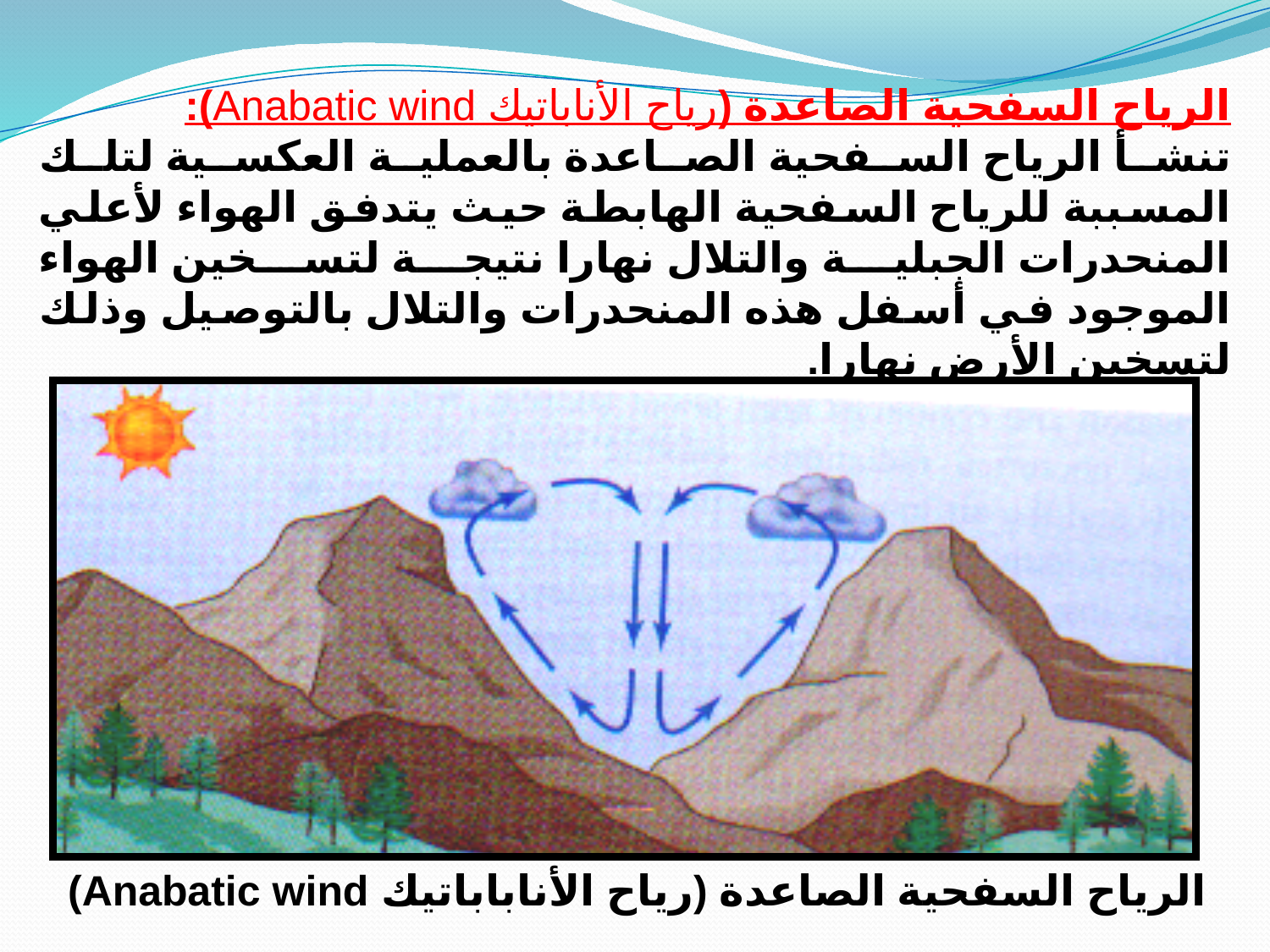

الرياح السفحية الصاعدة (رياح الأناباتيك Anabatic wind):
تنشأ الرياح السفحية الصاعدة بالعملية العكسية لتلك المسببة للرياح السفحية الهابطة حيث يتدفق الهواء لأعلي المنحدرات الجبلية والتلال نهارا نتيجة لتسخين الهواء الموجود في أسفل هذه المنحدرات والتلال بالتوصيل وذلك لتسخين الأرض نهارا.

الرياح السفحية الصاعدة (رياح الأناباباتيك Anabatic wind)